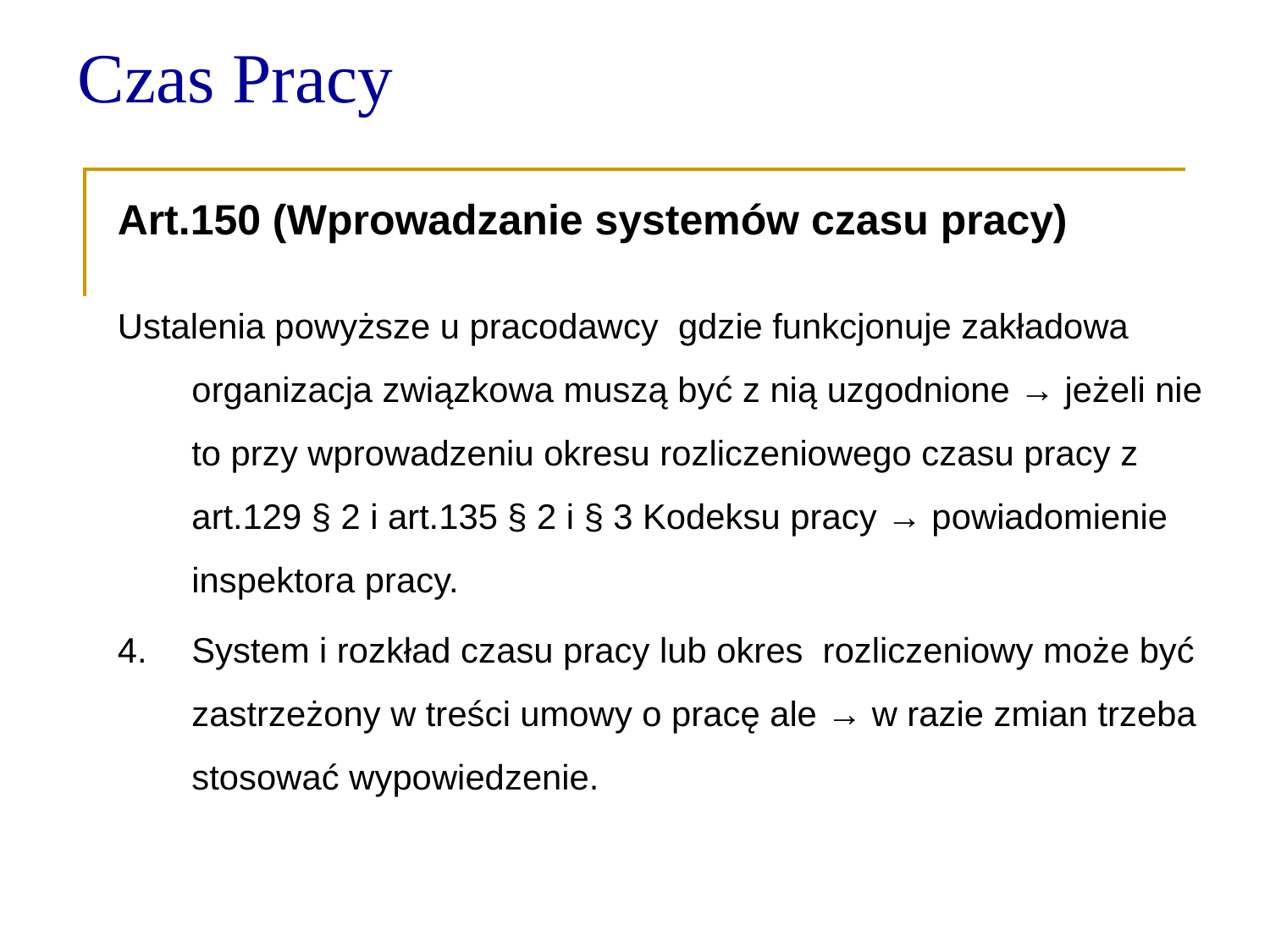

Czas Pracy
Art.150 (Wprowadzanie systemów czasu pracy)
Ustalenia powyższe u pracodawcy  gdzie funkcjonuje zakładowa organizacja związkowa muszą być z nią uzgodnione → jeżeli nie to przy wprowadzeniu okresu rozliczeniowego czasu pracy z art.129 § 2 i art.135 § 2 i § 3 Kodeksu pracy → powiadomienie inspektora pracy.
4.	System i rozkład czasu pracy lub okres  rozliczeniowy może być zastrzeżony w treści umowy o pracę ale → w razie zmian trzeba stosować wypowiedzenie.